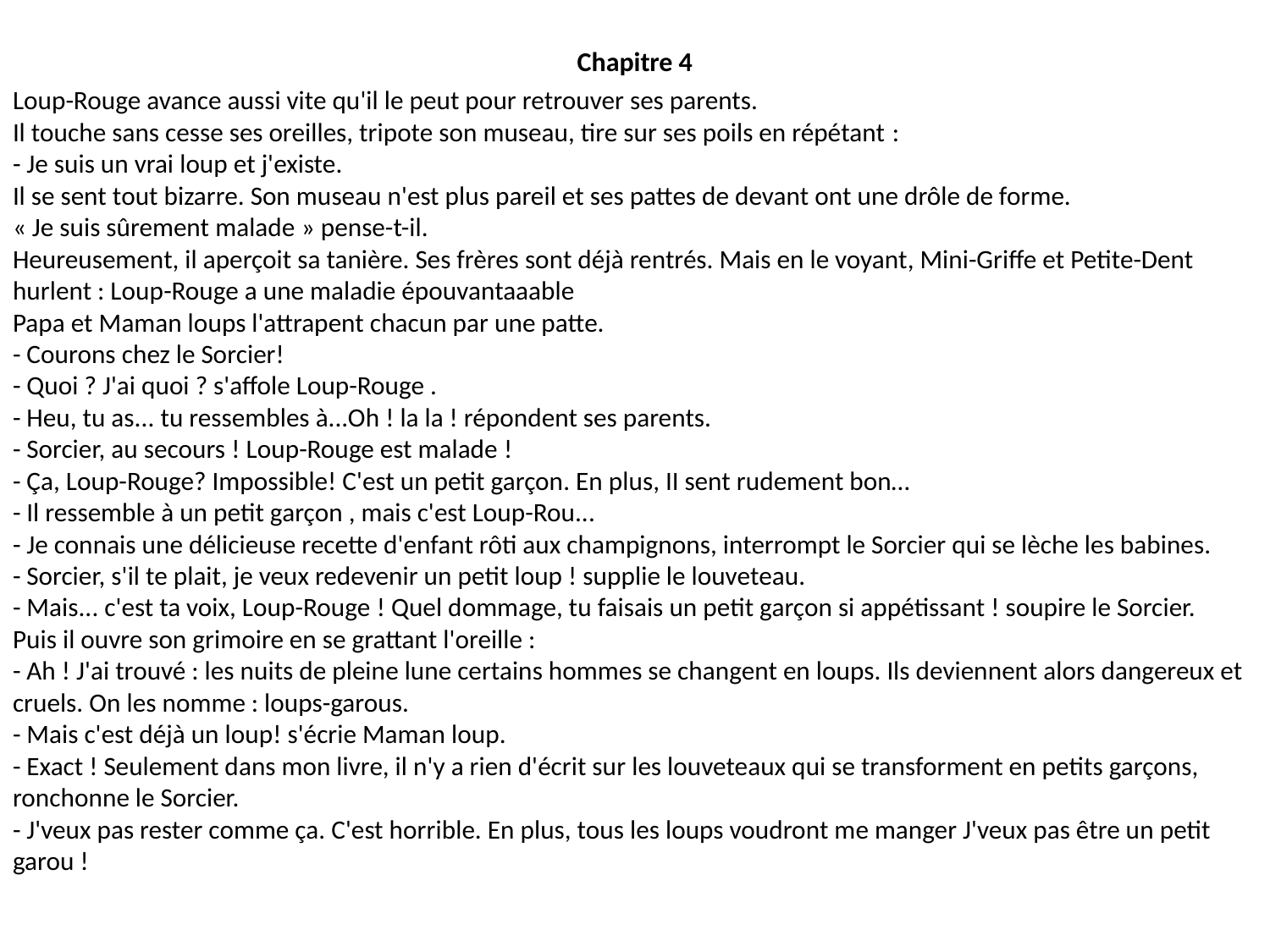

# Chapitre 4
Loup-Rouge avance aussi vite qu'il le peut pour retrouver ses parents.
Il touche sans cesse ses oreilles, tripote son museau, tire sur ses poils en répétant :
- Je suis un vrai loup et j'existe.
Il se sent tout bizarre. Son museau n'est plus pareil et ses pattes de devant ont une drôle de forme.
« Je suis sûrement malade » pense-t-il.
Heureusement, il aperçoit sa tanière. Ses frères sont déjà rentrés. Mais en le voyant, Mini-Griffe et Petite-Dent hurlent : Loup-Rouge a une maladie épouvantaaable
Papa et Maman loups l'attrapent chacun par une patte.
- Courons chez le Sorcier!
- Quoi ? J'ai quoi ? s'affole Loup-Rouge .
- Heu, tu as... tu ressembles à...Oh ! la la ! répondent ses parents.
- Sorcier, au secours ! Loup-Rouge est malade !
- Ça, Loup-Rouge? Impossible! C'est un petit garçon. En plus, II sent rudement bon…
- Il ressemble à un petit garçon , mais c'est Loup-Rou...
- Je connais une délicieuse recette d'enfant rôti aux champignons, interrompt le Sorcier qui se lèche les babines.
- Sorcier, s'il te plait, je veux redevenir un petit loup ! supplie le louveteau.
- Mais... c'est ta voix, Loup-Rouge ! Quel dommage, tu faisais un petit garçon si appétissant ! soupire le Sorcier.
Puis il ouvre son grimoire en se grattant l'oreille :
- Ah ! J'ai trouvé : les nuits de pleine lune certains hommes se changent en loups. Ils deviennent alors dangereux et cruels. On les nomme : loups-garous.
- Mais c'est déjà un loup! s'écrie Maman loup.
- Exact ! Seulement dans mon livre, il n'y a rien d'écrit sur les louveteaux qui se transforment en petits garçons, ronchonne le Sorcier.
- J'veux pas rester comme ça. C'est horrible. En plus, tous les loups voudront me manger J'veux pas être un petit garou !